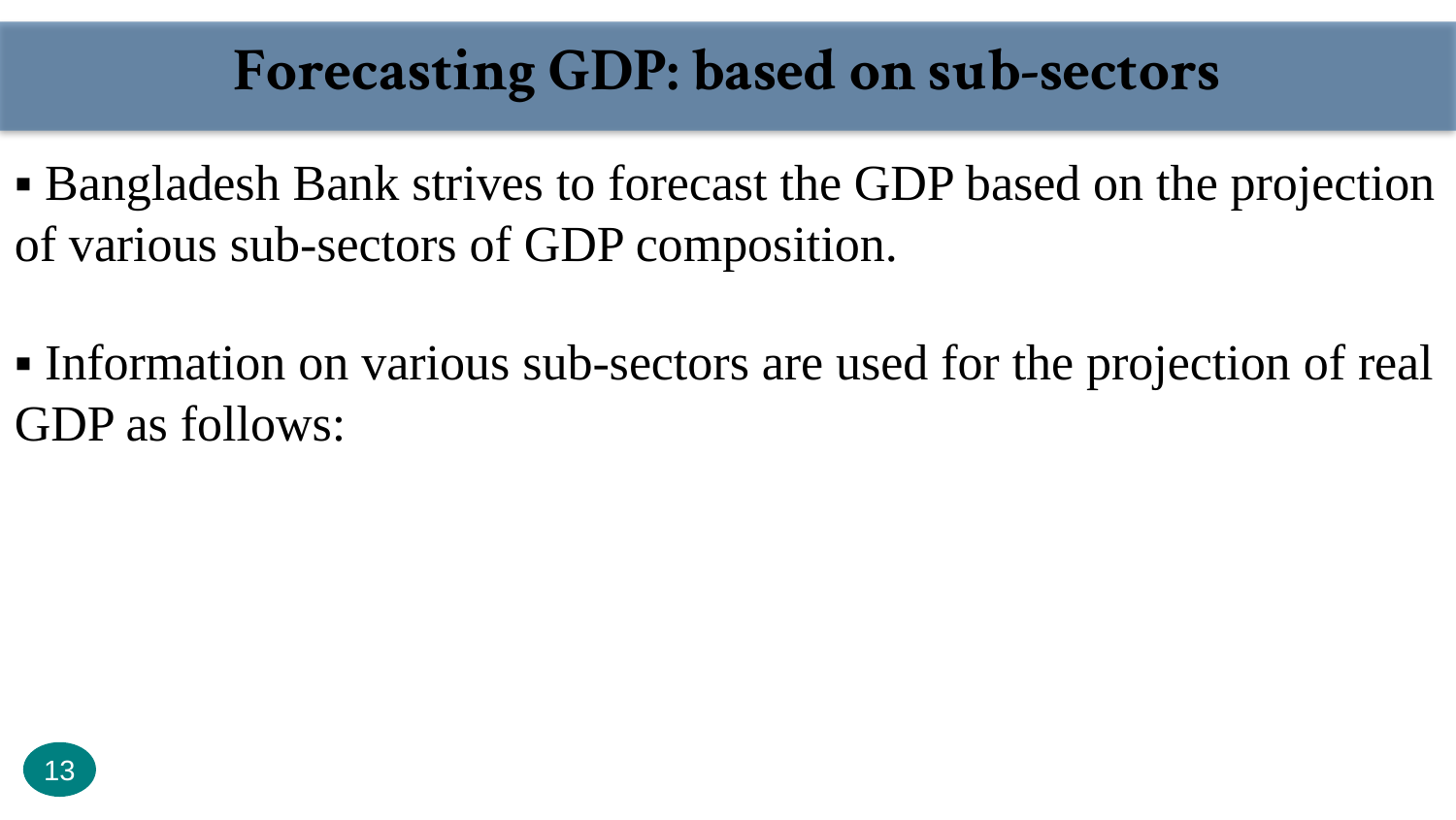

Forecasting GDP: based on sub-sectors
▪ Bangladesh Bank strives to forecast the GDP based on the projection of various sub-sectors of GDP composition.

▪ Information on various sub-sectors are used for the projection of real GDP as follows:
13